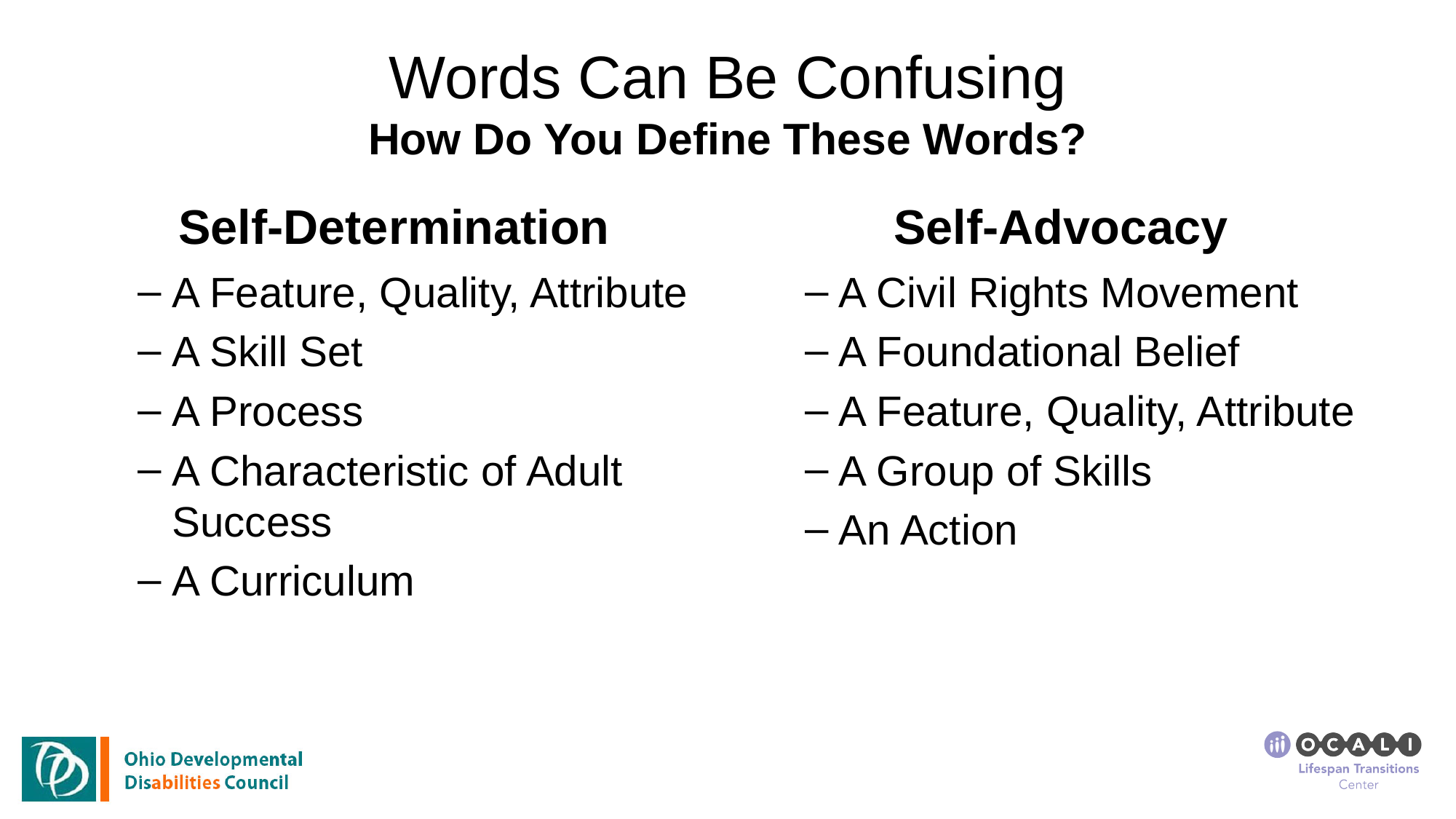

# Words Can Be Confusing How Do You Define These Words?
Self-Determination
Self-Advocacy
A Feature, Quality, Attribute
A Skill Set
A Process
A Characteristic of Adult Success
A Curriculum

A Civil Rights Movement
A Foundational Belief
A Feature, Quality, Attribute
A Group of Skills
An Action